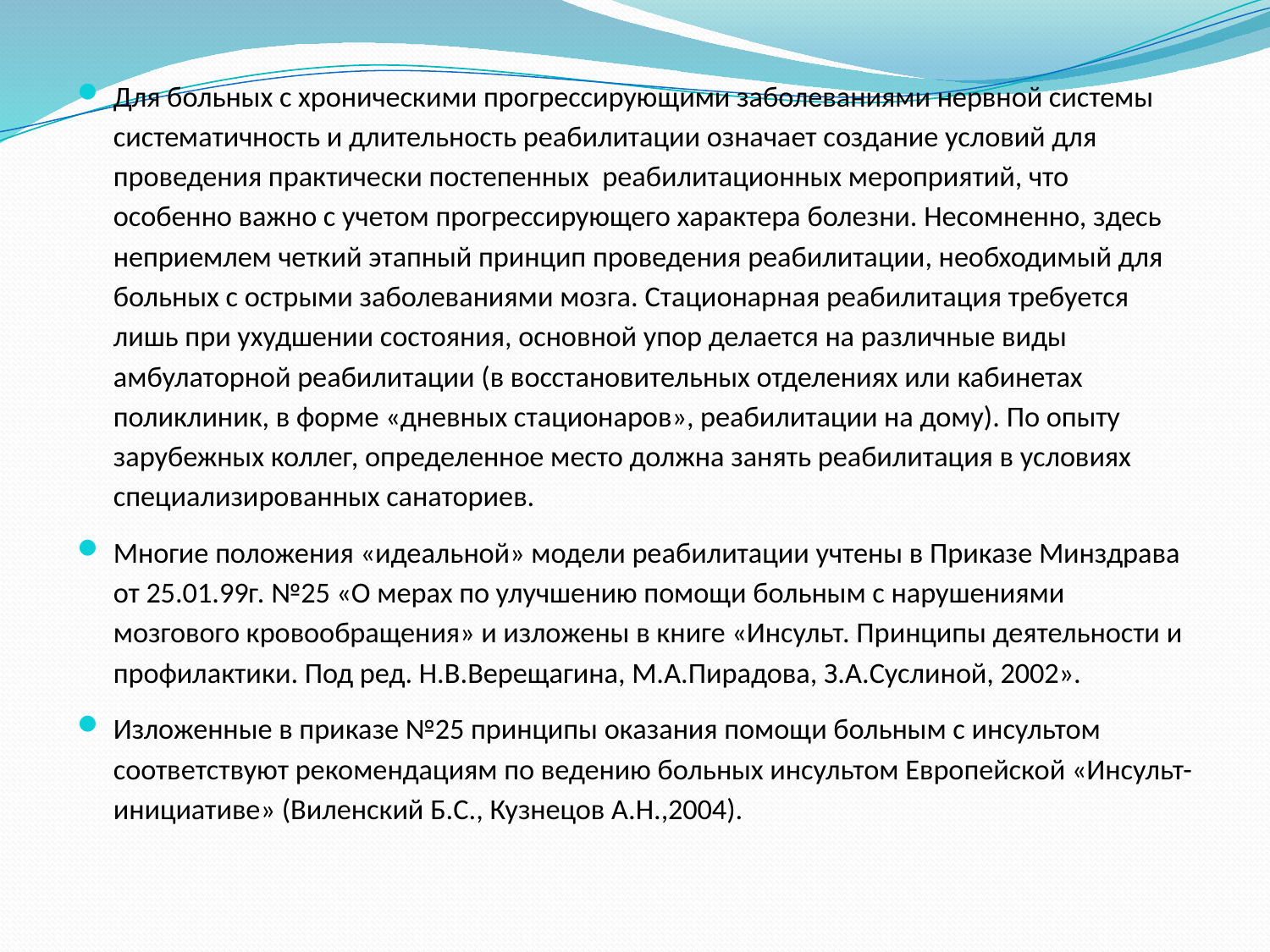

Для больных с хроническими прогрессирующими заболеваниями нервной системы систематичность и длительность реабилитации означает создание условий для проведения практически постепенных  реабилитационных мероприятий, что особенно важно с учетом прогрессирующего характера болезни. Несомненно, здесь неприемлем четкий этапный принцип проведения реабилитации, необходимый для больных с острыми заболеваниями мозга. Стационарная реабилитация требуется лишь при ухудшении состояния, основной упор делается на различные виды амбулаторной реабилитации (в восстановительных отделениях или кабинетах поликлиник, в форме «дневных стационаров», реабилитации на дому). По опыту зарубежных коллег, определенное место должна занять реабилитация в условиях специализированных санаториев.
Многие положения «идеальной» модели реабилитации учтены в Приказе Минздрава от 25.01.99г. №25 «О мерах по улучшению помощи больным с нарушениями мозгового кровообращения» и изложены в книге «Инсульт. Принципы деятельности и профилактики. Под ред. Н.В.Верещагина, М.А.Пирадова, З.А.Суслиной, 2002».
Изложенные в приказе №25 принципы оказания помощи больным с инсультом соответствуют рекомендациям по ведению больных инсультом Европейской «Инсульт-инициативе» (Виленский Б.С., Кузнецов А.Н.,2004).